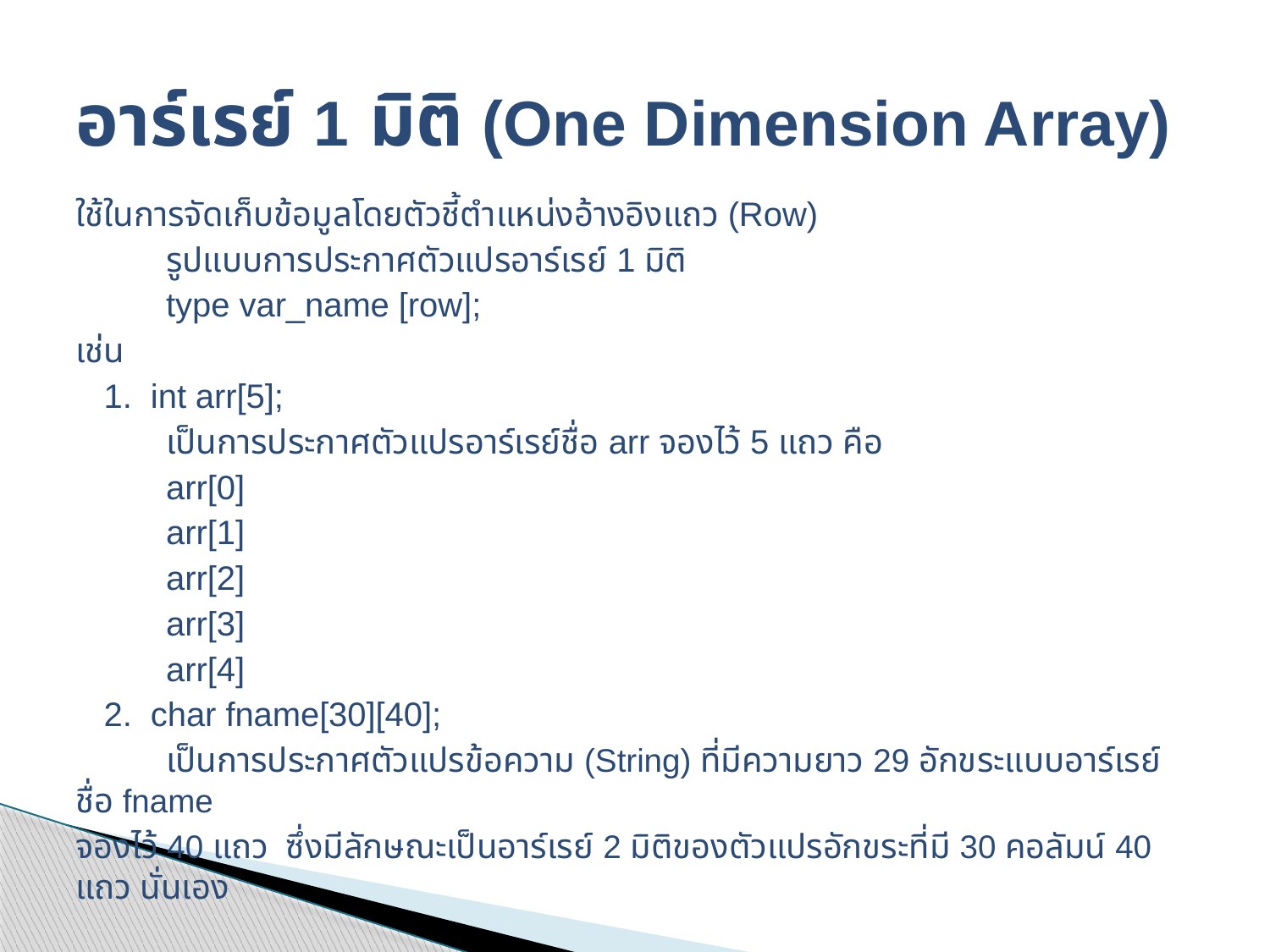

# อาร์เรย์ 1 มิติ (One Dimension Array)
ใช้ในการจัดเก็บข้อมูลโดยตัวชี้ตำแหน่งอ้างอิงแถว (Row)
	รูปแบบการประกาศตัวแปรอาร์เรย์ 1 มิติ
		type var_name [row];
เช่น
   1.  int arr[5];
	เป็นการประกาศตัวแปรอาร์เรย์ชื่อ arr จองไว้ 5 แถว คือ
	arr[0]
	arr[1]
	arr[2]
	arr[3]
	arr[4]
   2.  char fname[30][40];
	เป็นการประกาศตัวแปรข้อความ (String) ที่มีความยาว 29 อักขระแบบอาร์เรย์ชื่อ fname
จองไว้ 40 แถว  ซึ่งมีลักษณะเป็นอาร์เรย์ 2 มิติของตัวแปรอักขระที่มี 30 คอลัมน์ 40 แถว นั่นเอง